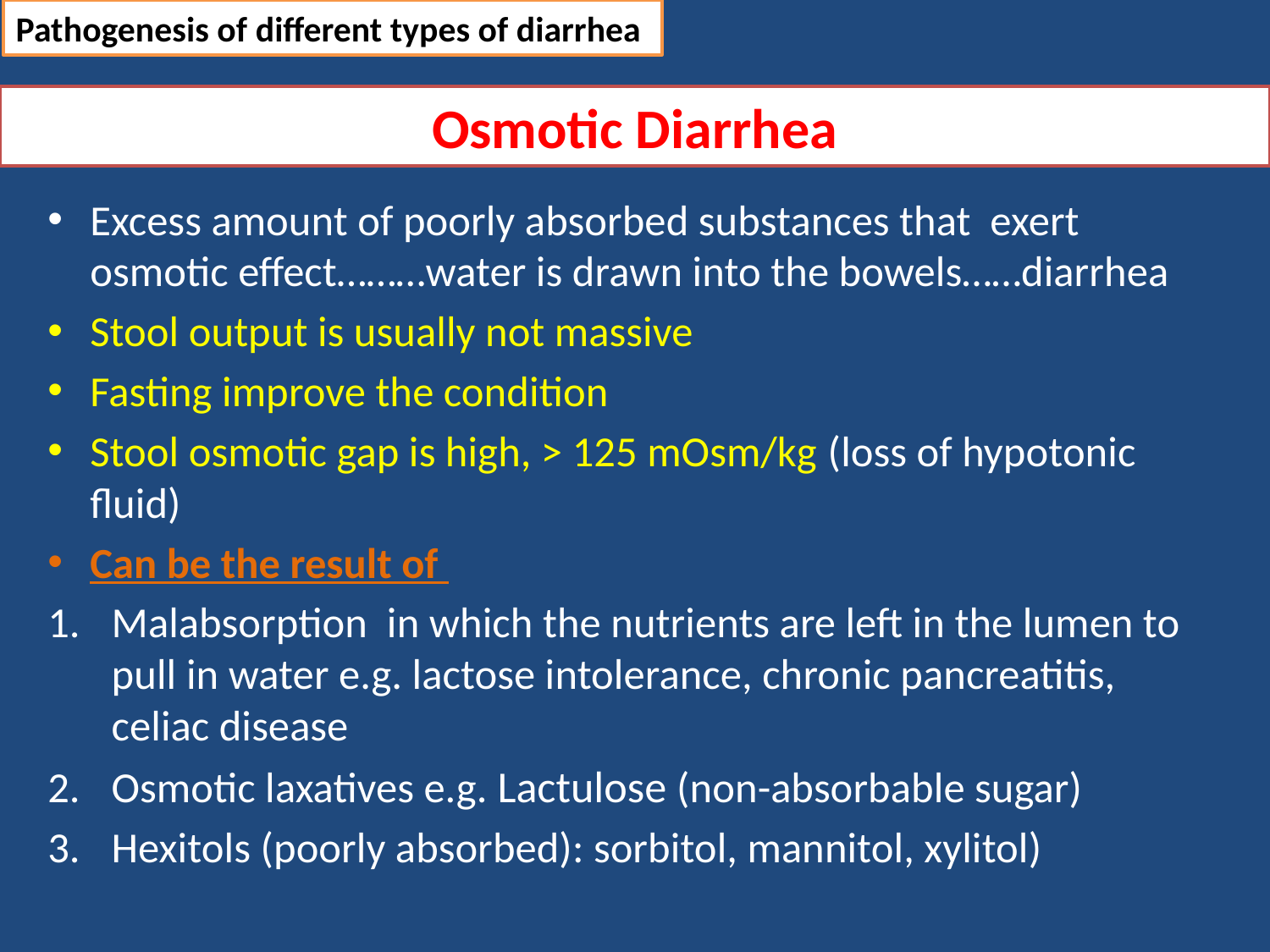

Pathogenesis of different types of diarrhea
# Osmotic Diarrhea
Excess amount of poorly absorbed substances that  exert osmotic effect………water is drawn into the bowels……diarrhea
Stool output is usually not massive
Fasting improve the condition
Stool osmotic gap is high, > 125 mOsm/kg (loss of hypotonic fluid)
Can be the result of
Malabsorption  in which the nutrients are left in the lumen to pull in water e.g. lactose intolerance, chronic pancreatitis, celiac disease
Osmotic laxatives e.g. Lactulose (non-absorbable sugar)
Hexitols (poorly absorbed): sorbitol, mannitol, xylitol)